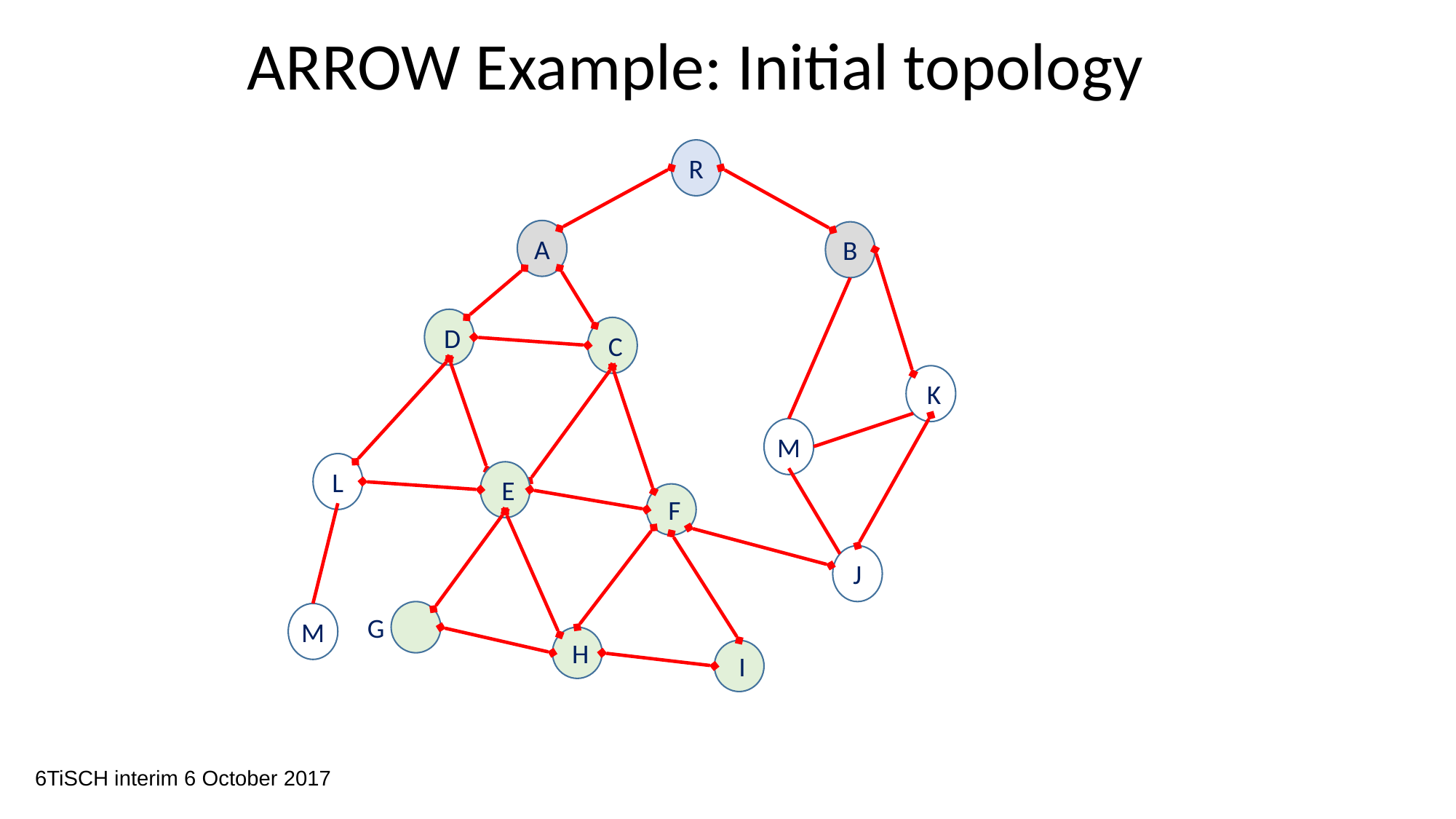

# ARROW Example: Initial topology
R
A
B
 D
 C
 K
M
L
 E
 F
J
 G
M
 H
 I